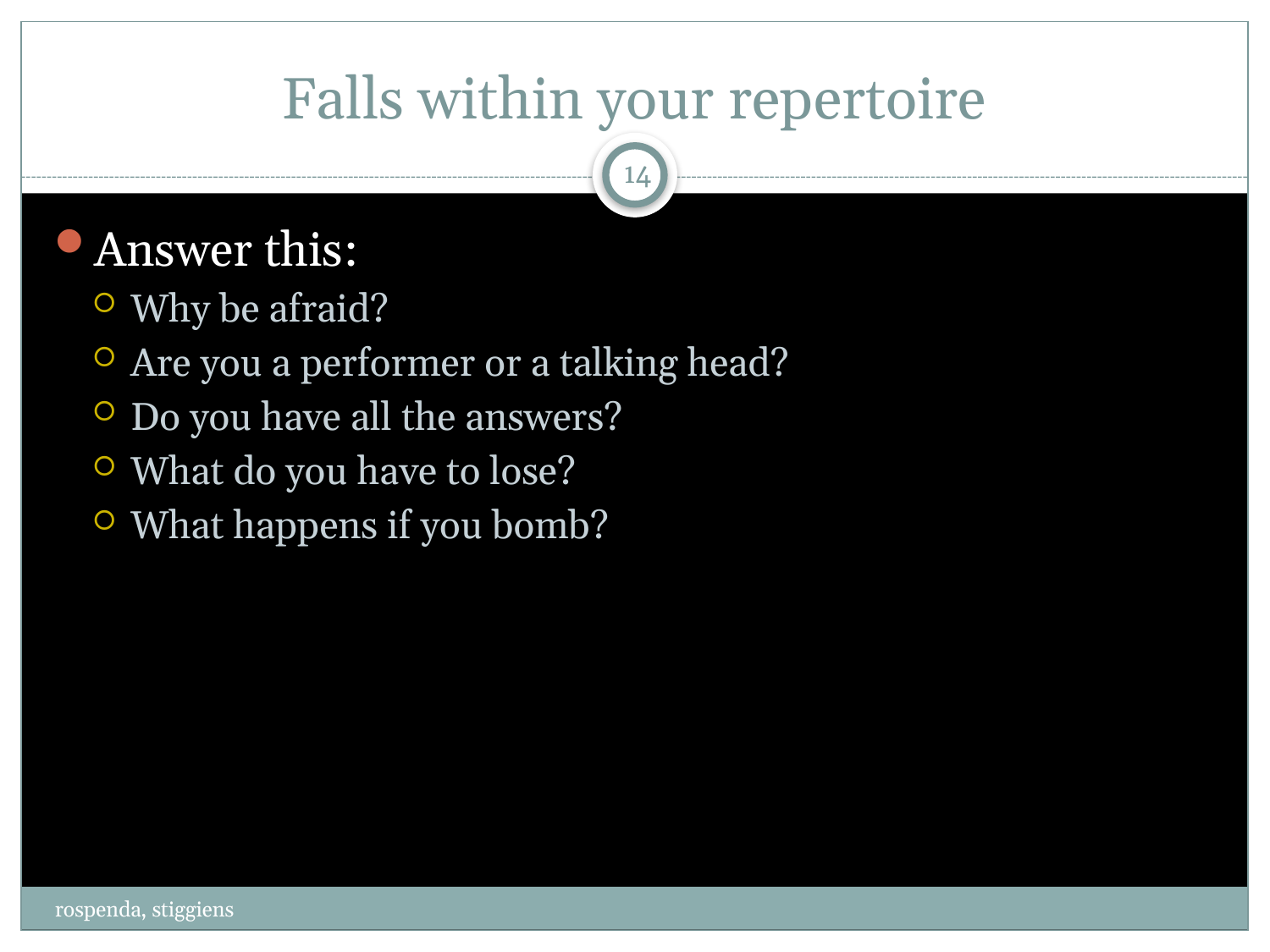

# Falls within your repertoire
14
Answer this:
Why be afraid?
Are you a performer or a talking head?
Do you have all the answers?
What do you have to lose?
What happens if you bomb?

rospenda, stiggiens